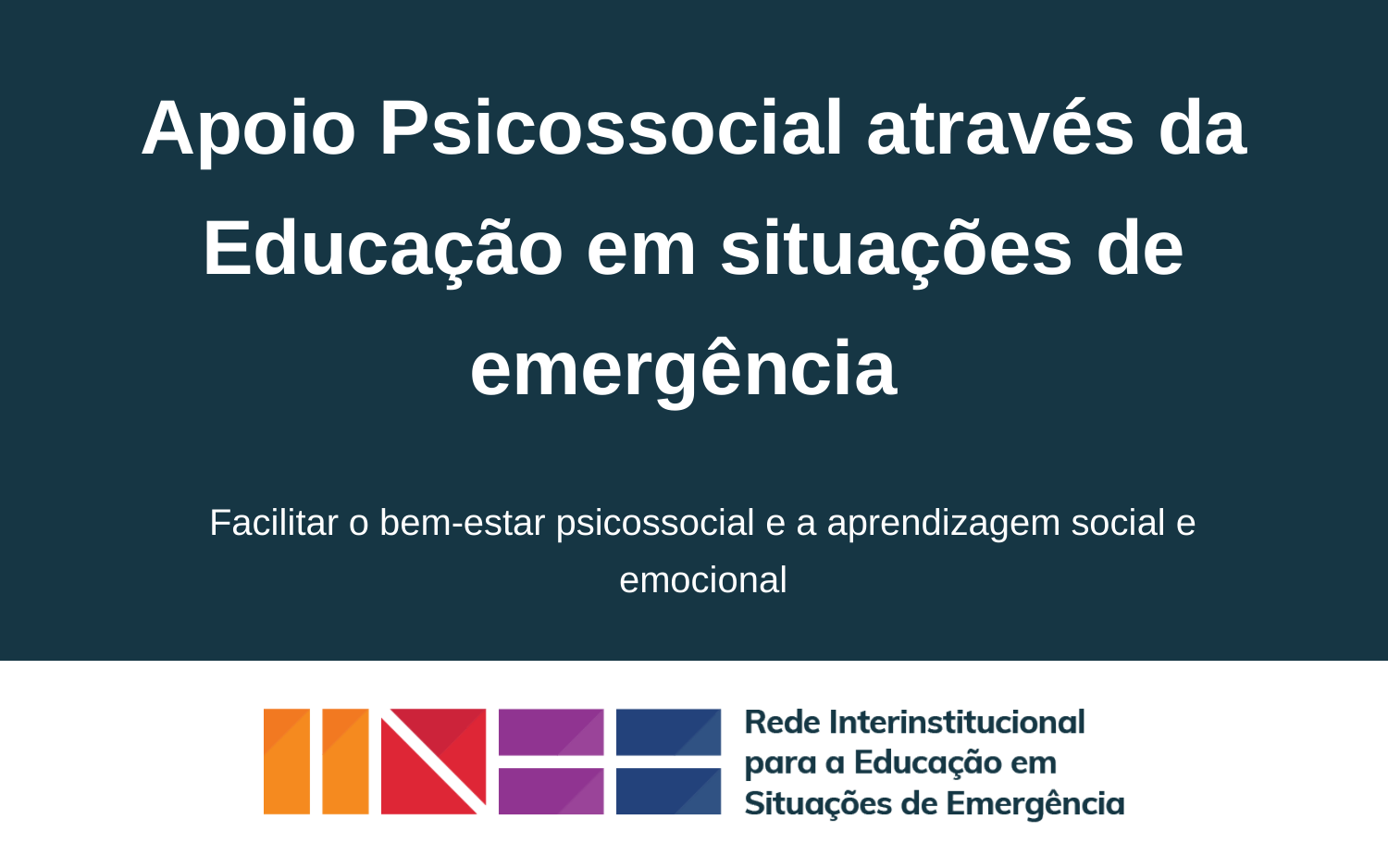

# Apoio Psicossocial através da Educação em situações de emergência
Facilitar o bem-estar psicossocial e a aprendizagem social e emocional